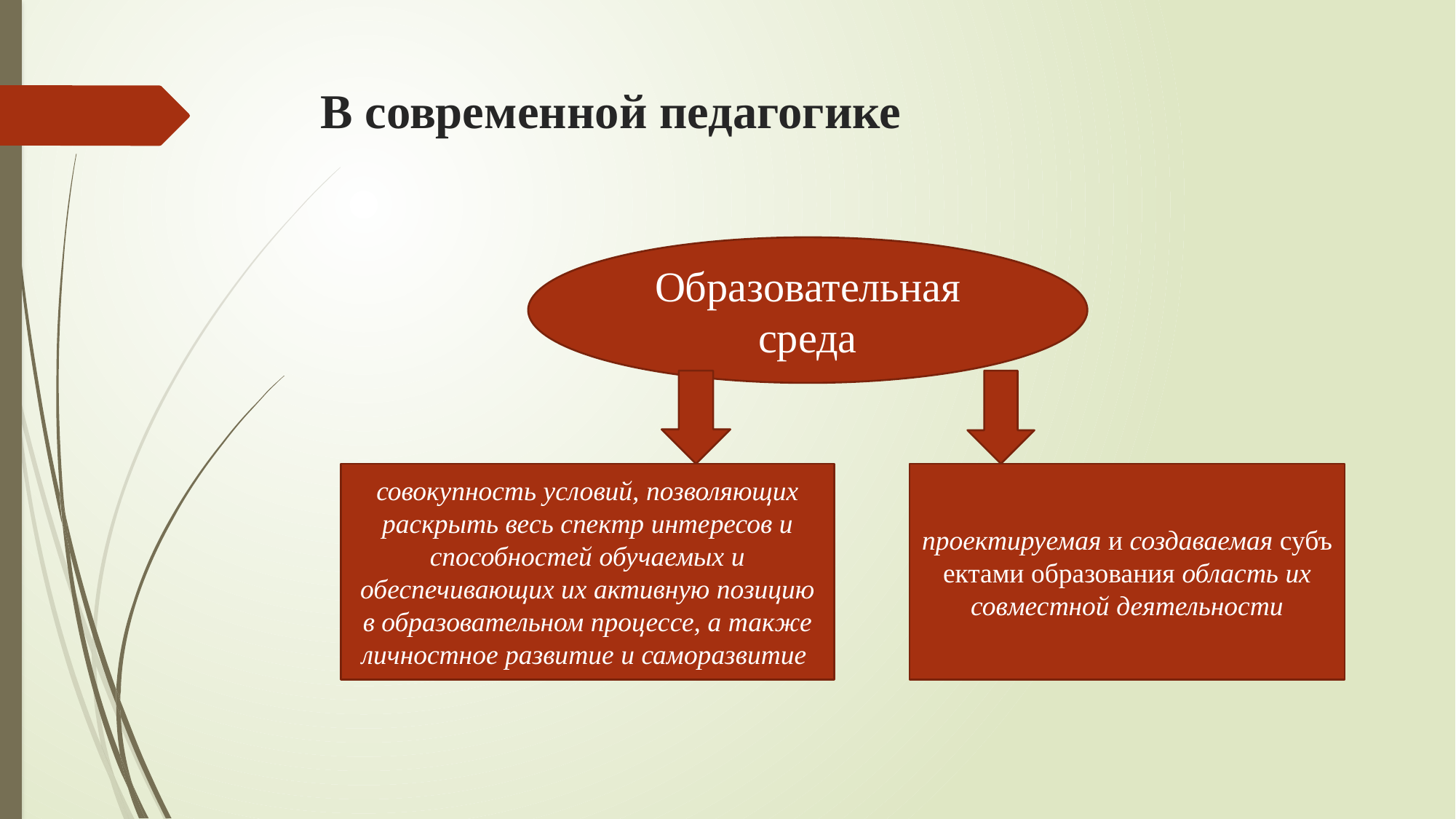

# В современной педагогике

Образовательная среда

проектируемая и создаваемая субъектами образования область их совместной деятельности
совокупность условий, позволяющих раскрыть весь спектр интересов и способностей обучаемых и обеспечивающих их активную позицию в образовательном процессе, а также личностное развитие и саморазвитие